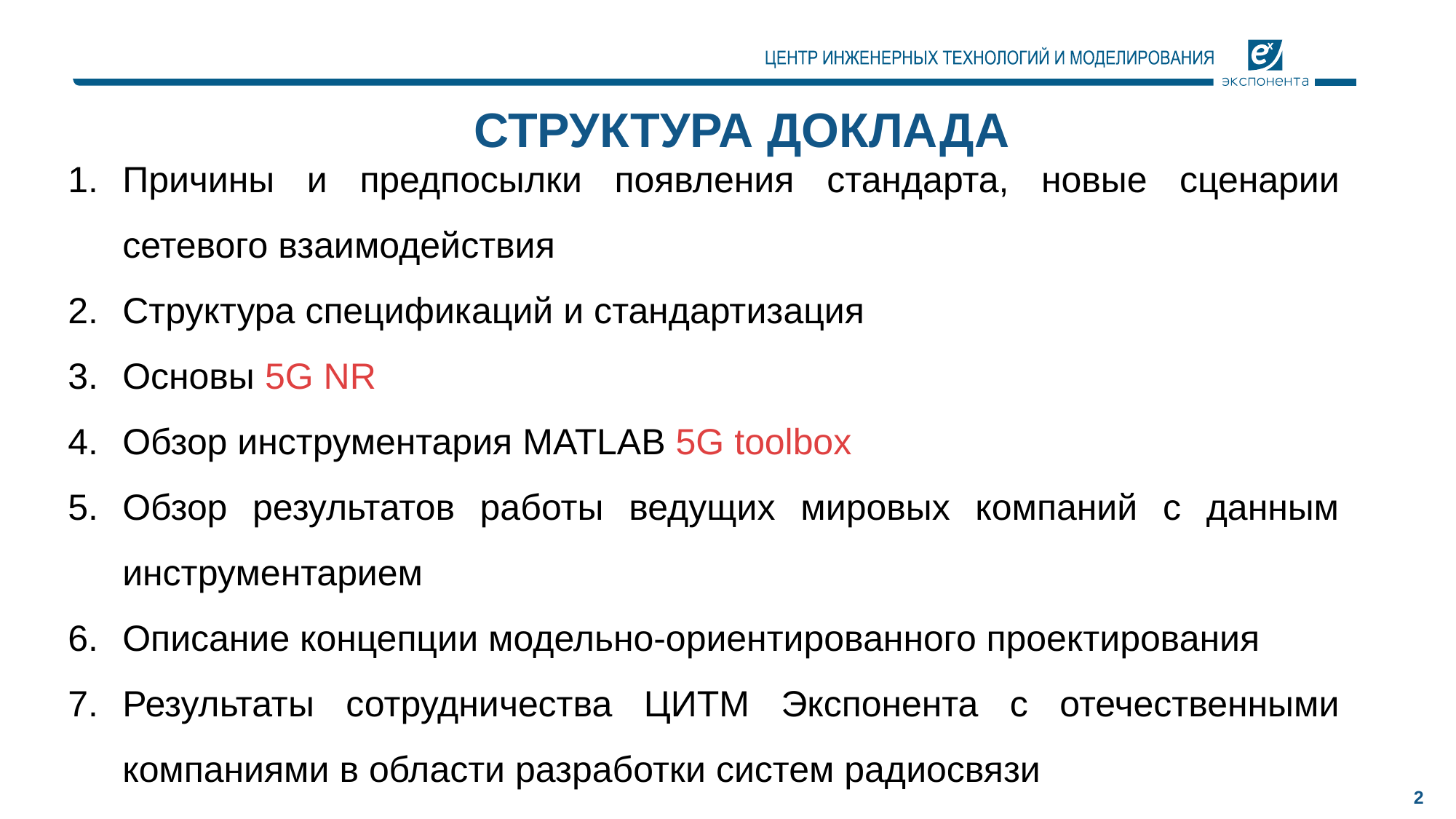

СТРУКТУРА ДОКЛАДА
Причины и предпосылки появления стандарта, новые сценарии сетевого взаимодействия
Структура спецификаций и стандартизация
Основы 5G NR
Обзор инструментария MATLAB 5G toolbox
Обзор результатов работы ведущих мировых компаний с данным инструментарием
Описание концепции модельно-ориентированного проектирования
Результаты сотрудничества ЦИТМ Экспонента с отечественными компаниями в области разработки систем радиосвязи